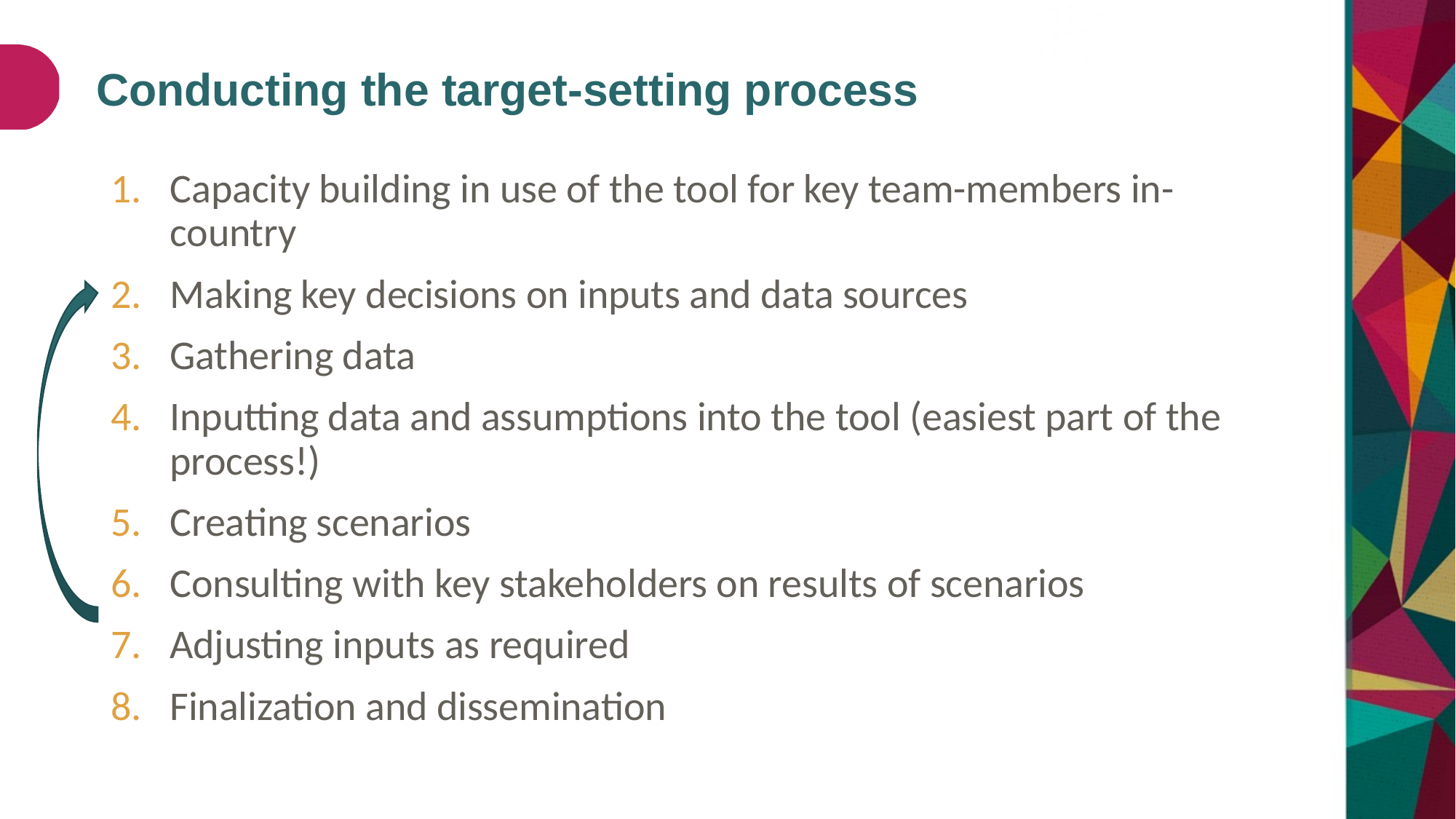

# Conducting the target-setting process
Capacity building in use of the tool for key team-members in-country
Making key decisions on inputs and data sources
Gathering data
Inputting data and assumptions into the tool (easiest part of the process!)
Creating scenarios
Consulting with key stakeholders on results of scenarios
Adjusting inputs as required
Finalization and dissemination